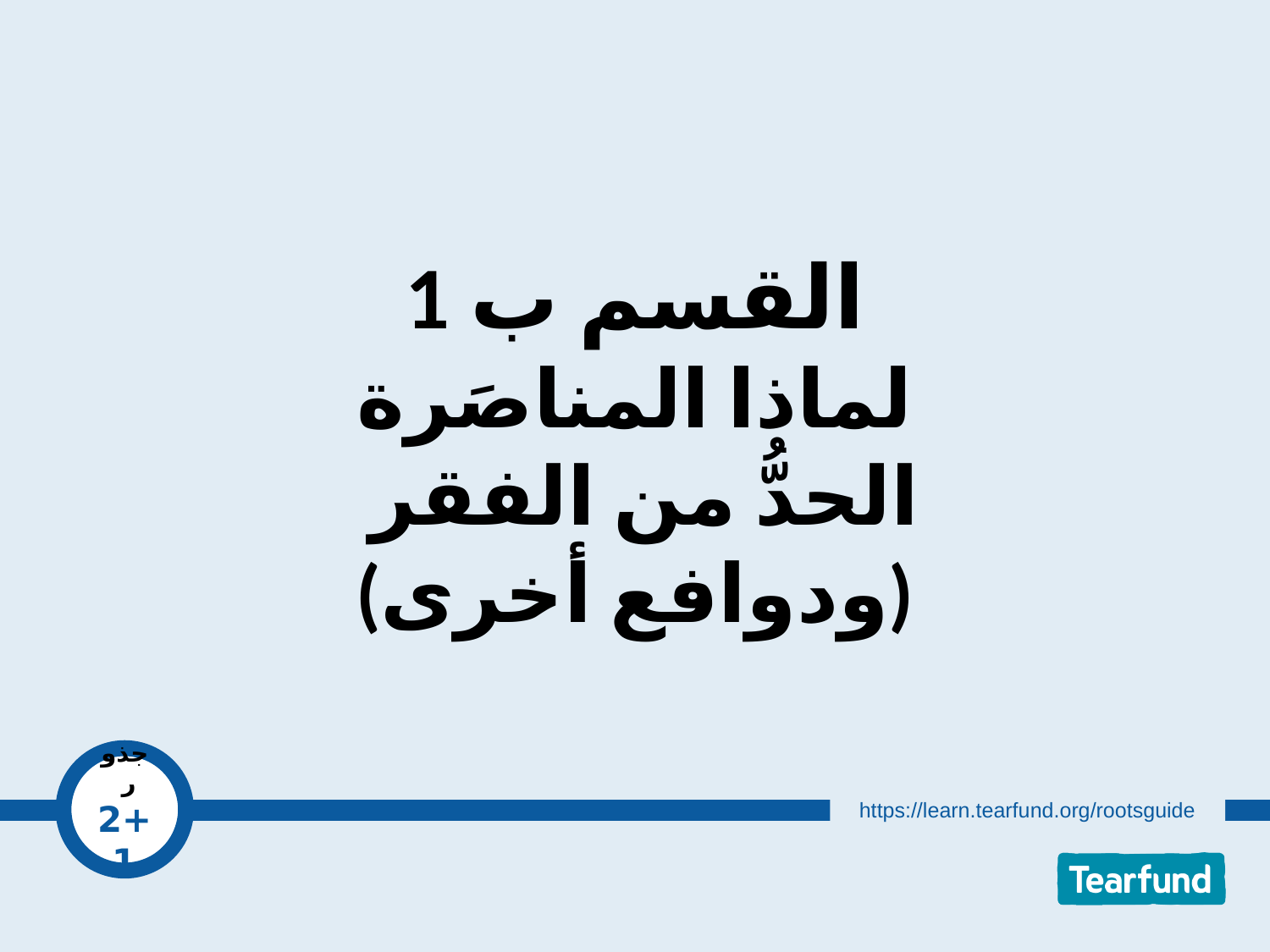

القسم ب 1
لماذا المناصَرة
الحدُّ من الفقر
(ودوافع أخرى)